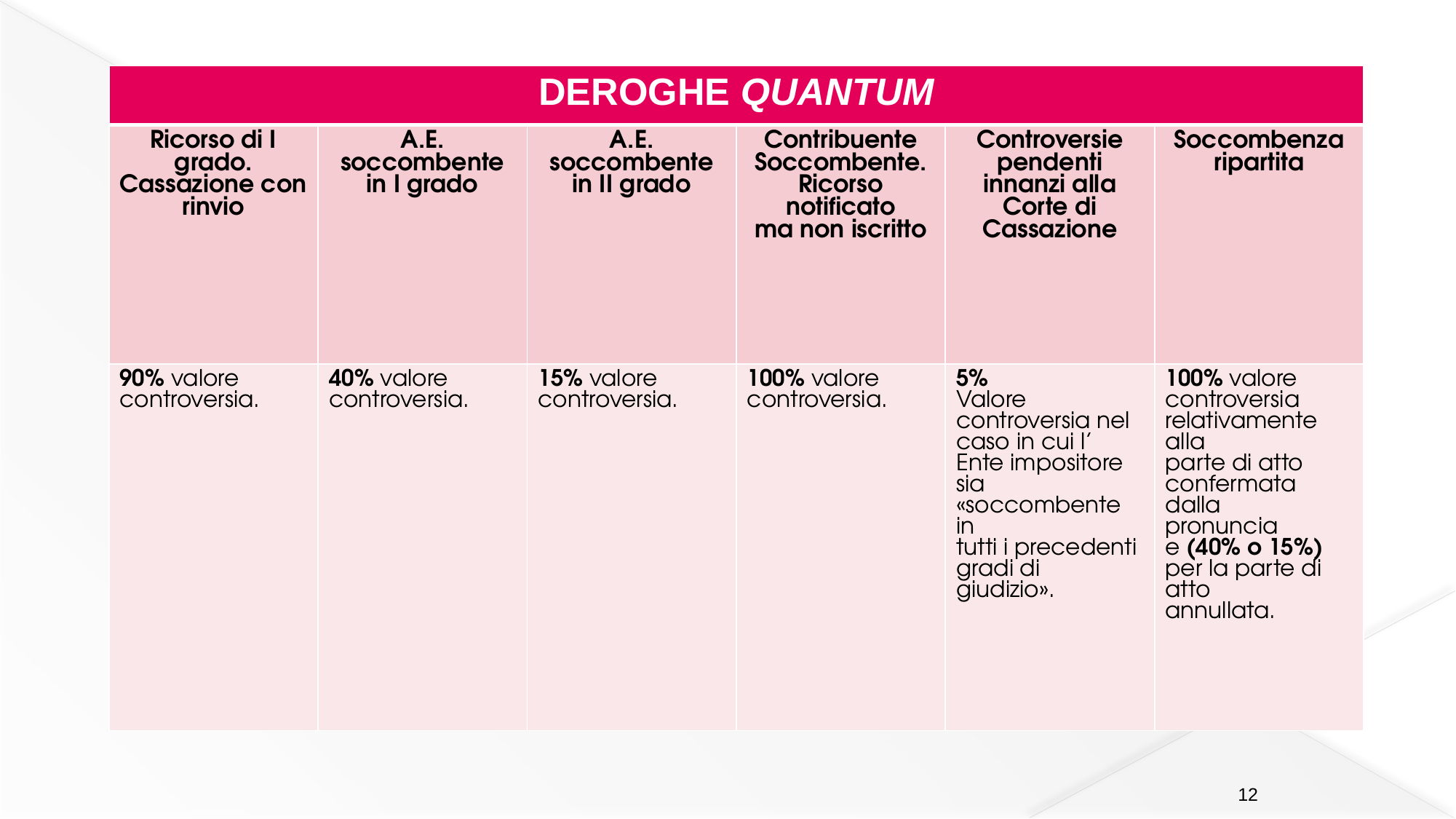

| DEROGHE QUANTUM |  |  |  |  |  |
| --- | --- | --- | --- | --- | --- |
| Ricorso di I grado. Cassazione con rinvio | A.E. soccombente in I grado | A.E. soccombente in II grado | Contribuente Soccombente. Ricorso notificato ma non iscritto | Controversie pendenti innanzi alla Corte di Cassazione | Soccombenza ripartita |
| 90% valore controversia. | 40% valore controversia. | 15% valore controversia. | 100% valore controversia. | 5% Valore controversia nel caso in cui l’ Ente impositore sia «soccombente in tutti i precedenti gradi di giudizio». | 100% valore controversia relativamente alla parte di atto confermata dalla pronuncia e (40% o 15%) per la parte di atto annullata. |

12